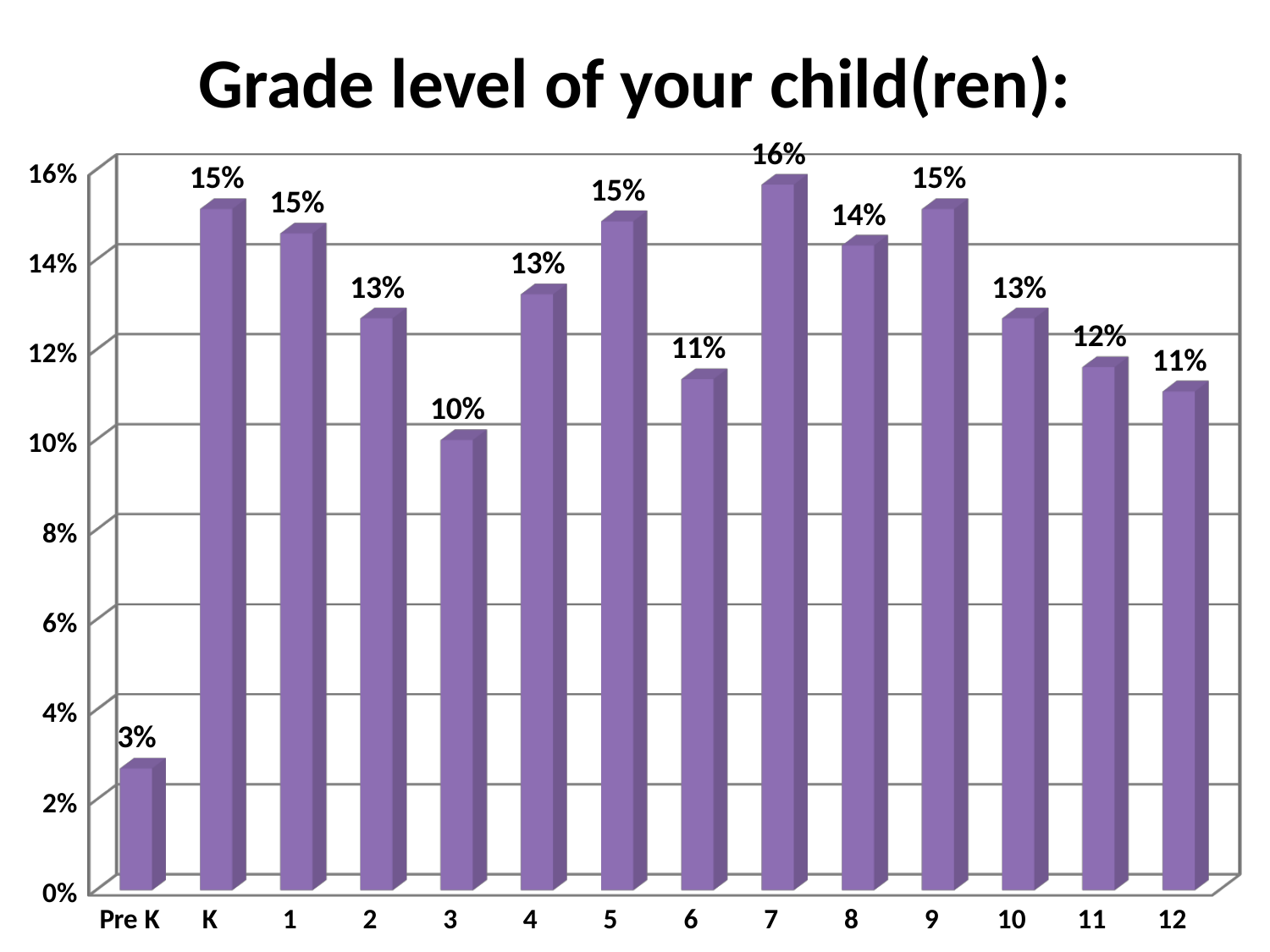

# Grade level of your child(ren):

[unsupported chart]